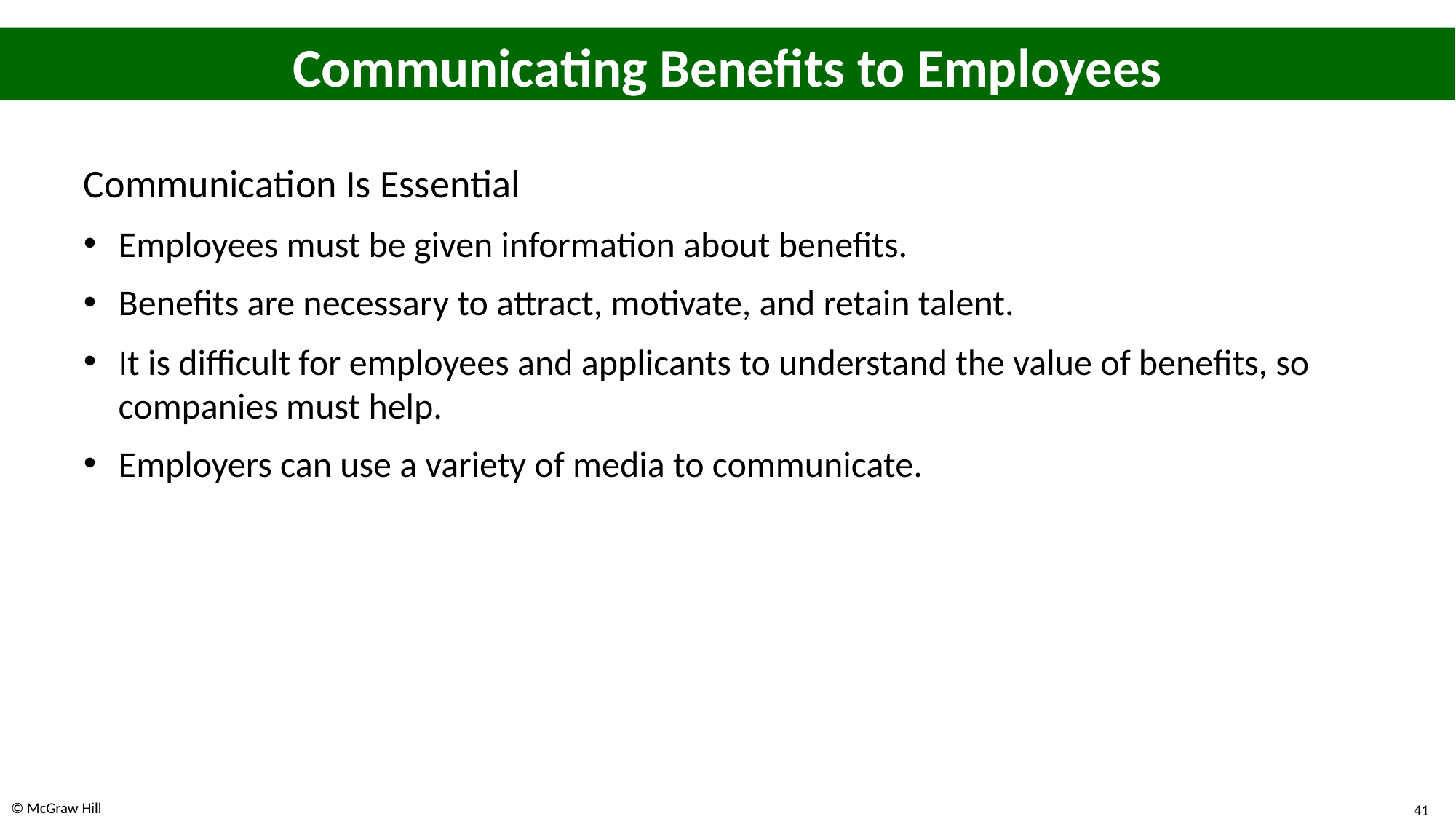

# Communicating Benefits to Employees
Communication Is Essential
Employees must be given information about benefits.
Benefits are necessary to attract, motivate, and retain talent.
It is difficult for employees and applicants to understand the value of benefits, so companies must help.
Employers can use a variety of media to communicate.